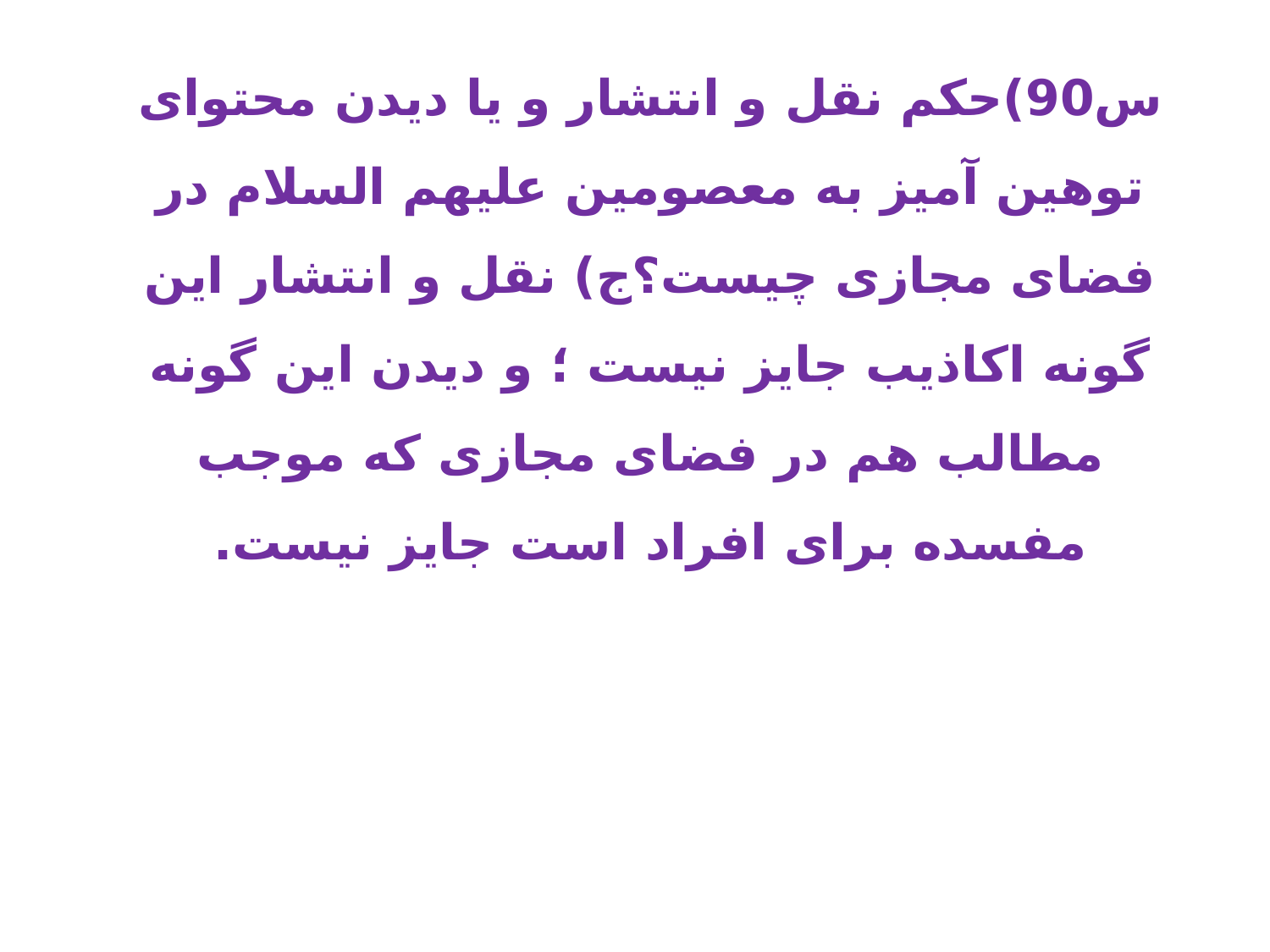

س90)حکم نقل و انتشار و یا دیدن محتوای توهین آمیز به معصومین علیهم السلام در فضای مجازی چیست؟ج) نقل و انتشار این گونه اکاذیب جایز نیست ؛ و دیدن این گونه مطالب هم در فضای مجازی که موجب مفسده برای افراد است جایز نیست.